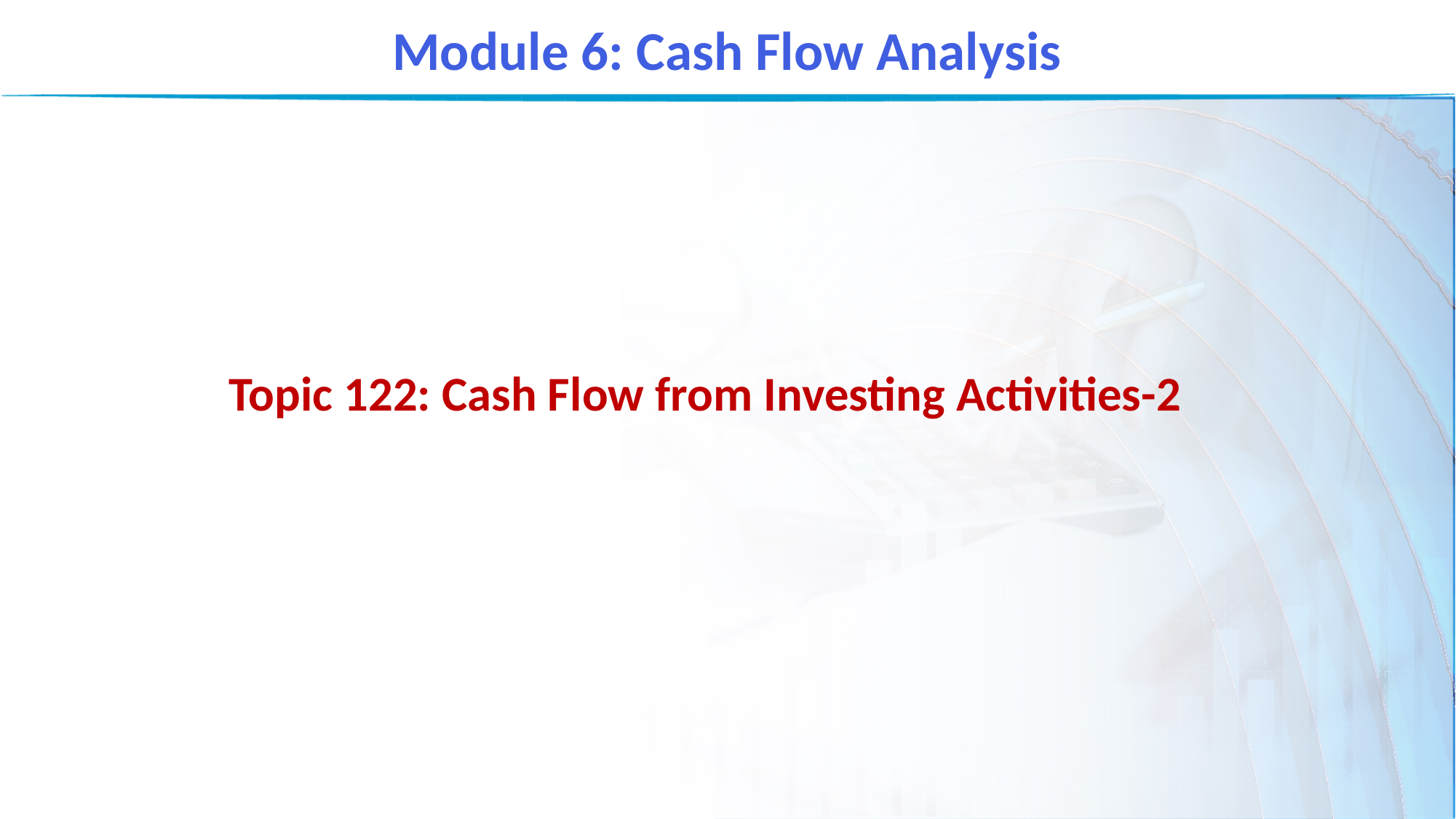

Module 6: Cash Flow Analysis
Topic 122: Cash Flow from Investing Activities-2